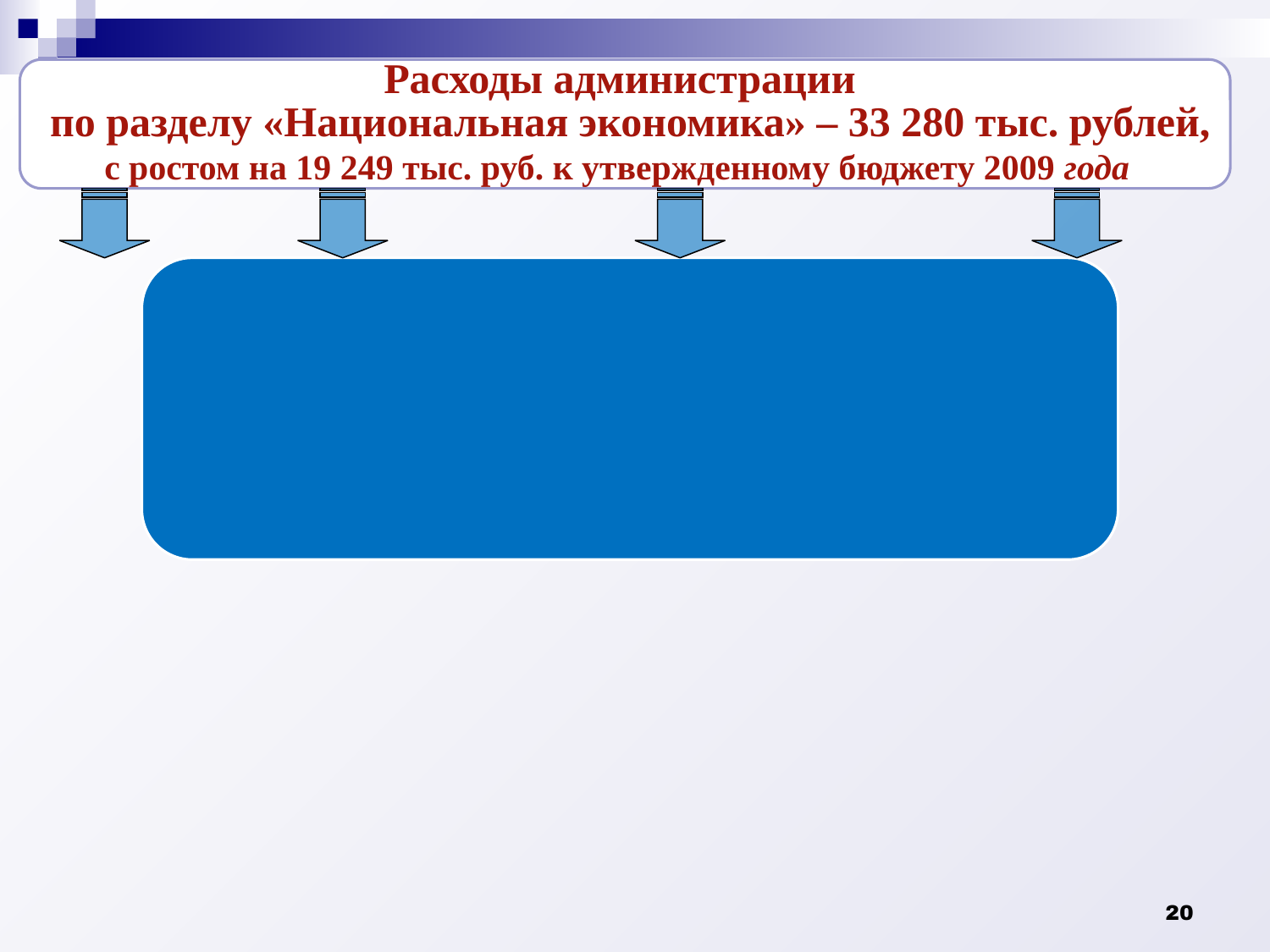

Расходы администрации
 по разделу «Национальная экономика» – 33 280 тыс. рублей,
 с ростом на 19 249 тыс. руб. к утвержденному бюджету 2009 года

20